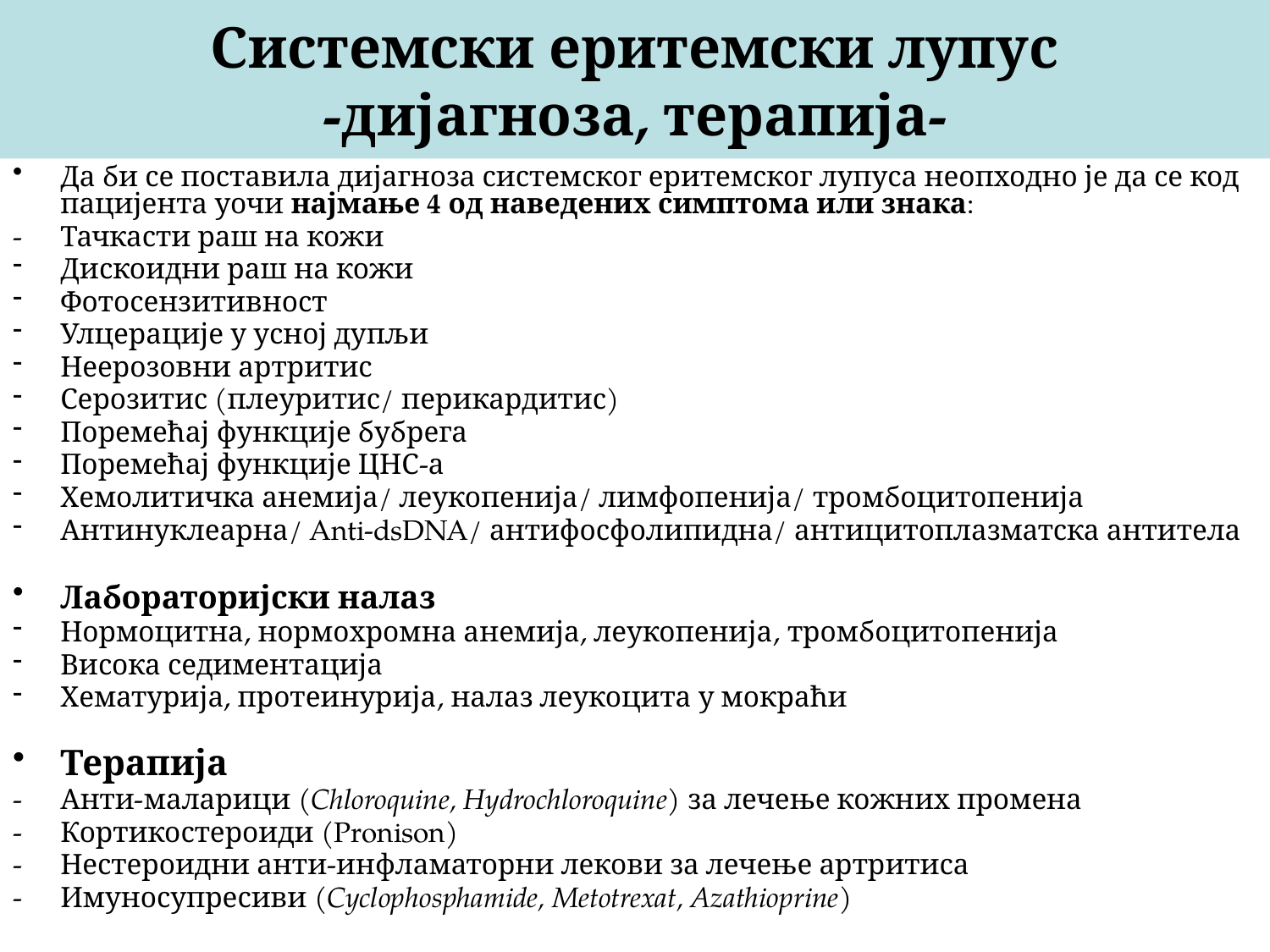

# Системски еритемски лупус -дијагноза, терапија-
Да би се поставила дијагноза системског еритемског лупуса неопходно је да се код пацијента уочи најмање 4 од наведених симптома или знака:
-	Тачкасти раш на кожи
Дискоидни раш на кожи
Фотосензитивност
Улцерације у усној дупљи
Неерозовни артритис
Серозитис (плеуритис/ перикардитис)
Поремећај функције бубрега
Поремећај функције ЦНС-а
Хемолитичка анемија/ леукопенија/ лимфопенија/ тромбоцитопенија
Антинуклеарна/ Anti-dsDNA/ антифосфолипидна/ антицитоплазматска антитела

Лабораторијски налаз
Нормоцитна, нормохромна анемија, леукопенија, тромбоцитопенија
Висока седиментација
Хематурија, протеинурија, налаз леукоцита у мокраћи

Терапија
-	Анти-маларици (Chloroquine, Hydrochloroquine) за лечење кожних промена
-	Кортикостероиди (Pronison)
-	Нестероидни анти-инфламаторни лекови за лечење артритиса
-	Имуносупресиви (Cyclophosphamide, Metotrexat, Azathioprine)